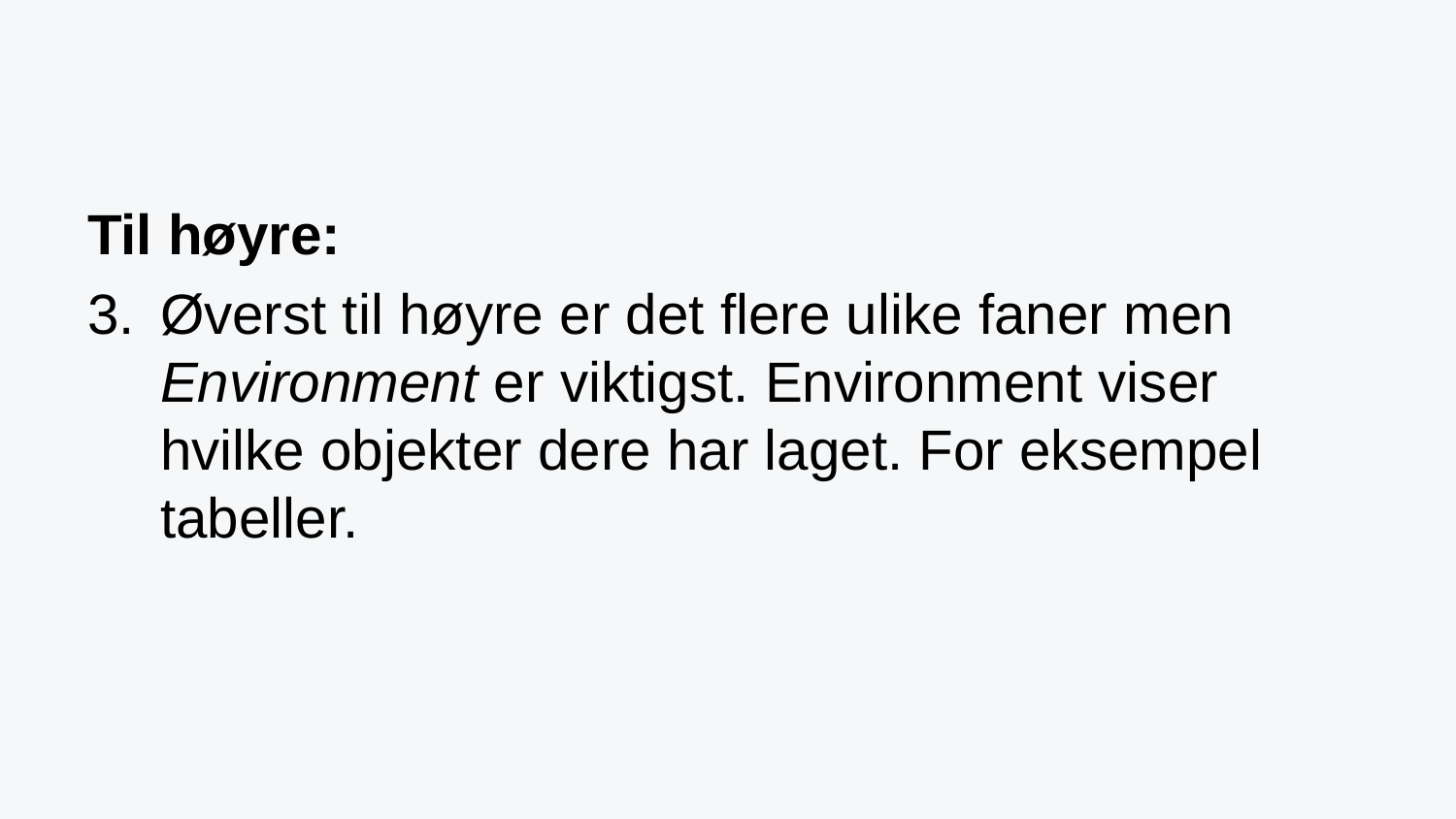

Til høyre:
Øverst til høyre er det flere ulike faner men Environment er viktigst. Environment viser hvilke objekter dere har laget. For eksempel tabeller.